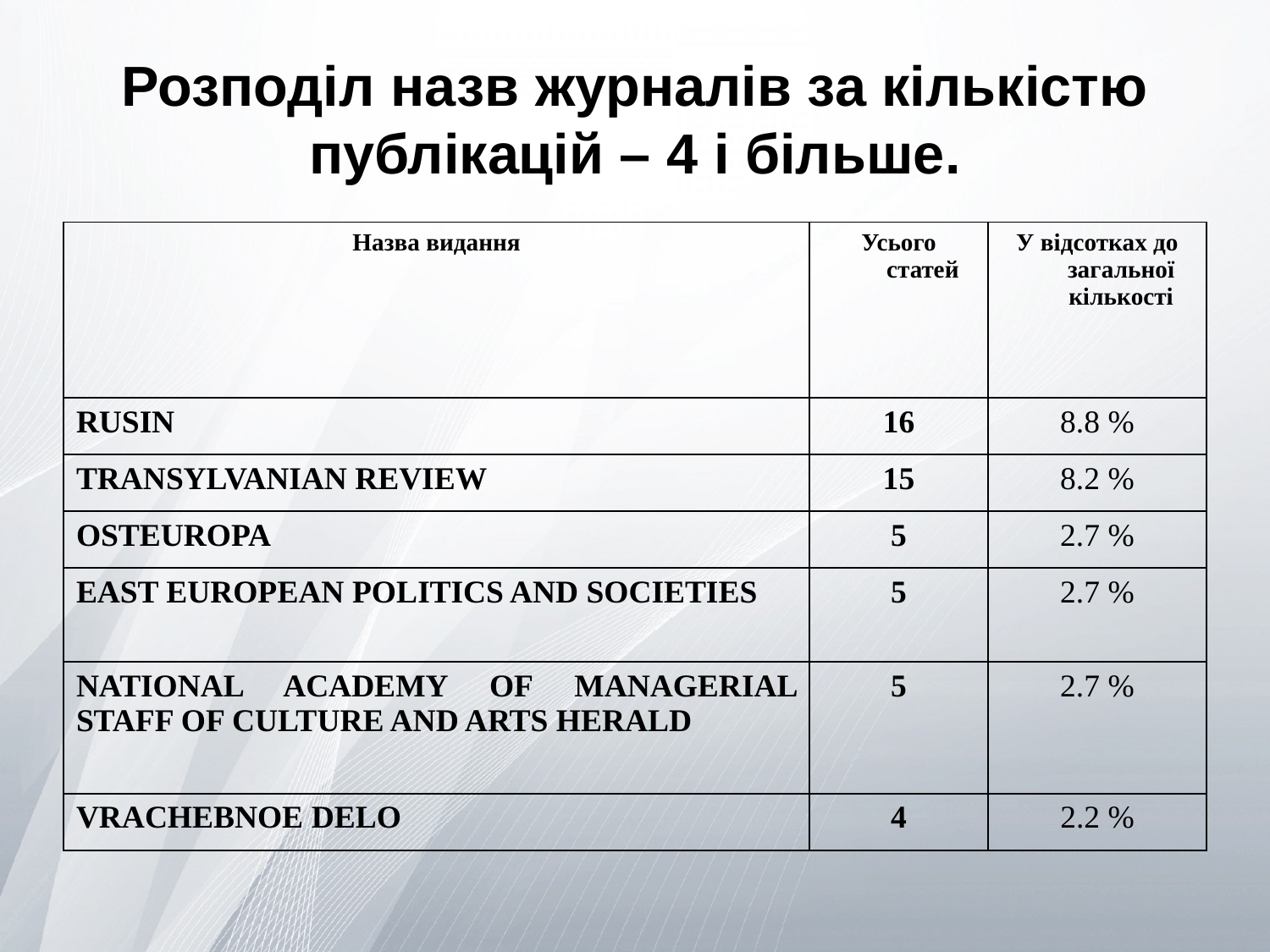

# Розподіл назв журналів за кількістю публікацій – 4 і більше.
| Назва видання | Усього статей | У відсотках до загальної кількості |
| --- | --- | --- |
| RUSIN | 16 | 8.8 % |
| TRANSYLVANIAN REVIEW | 15 | 8.2 % |
| OSTEUROPA | 5 | 2.7 % |
| EAST EUROPEAN POLITICS AND SOCIETIES | 5 | 2.7 % |
| NATIONAL ACADEMY OF MANAGERIAL STAFF OF CULTURE AND ARTS HERALD | 5 | 2.7 % |
| VRACHEBNOE DELO | 4 | 2.2 % |